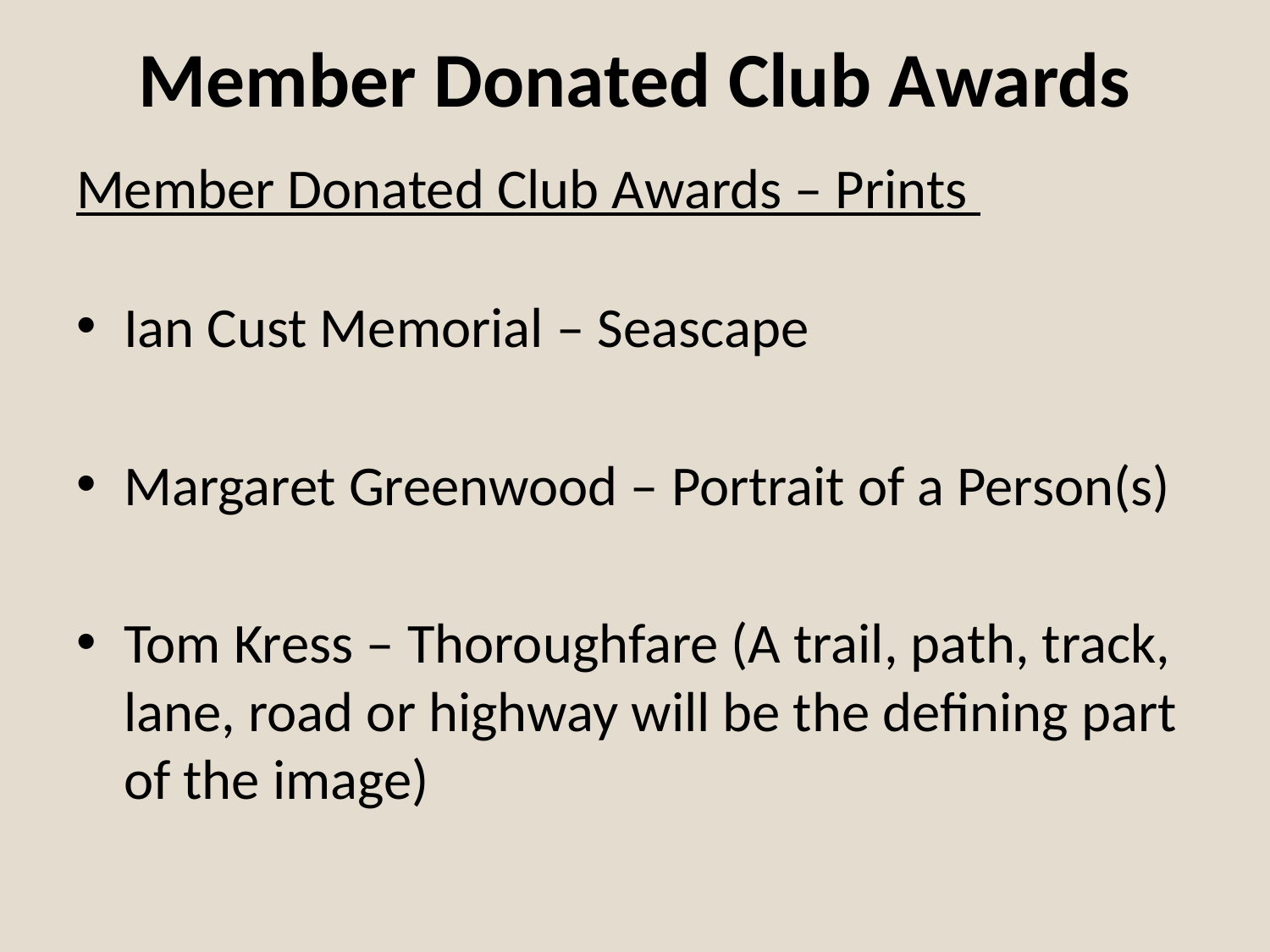

# Member Donated Club Awards
Member Donated Club Awards – Prints

Ian Cust Memorial – Seascape

Margaret Greenwood – Portrait of a Person(s)

Tom Kress – Thoroughfare (A trail, path, track, lane, road or highway will be the defining part of the image)